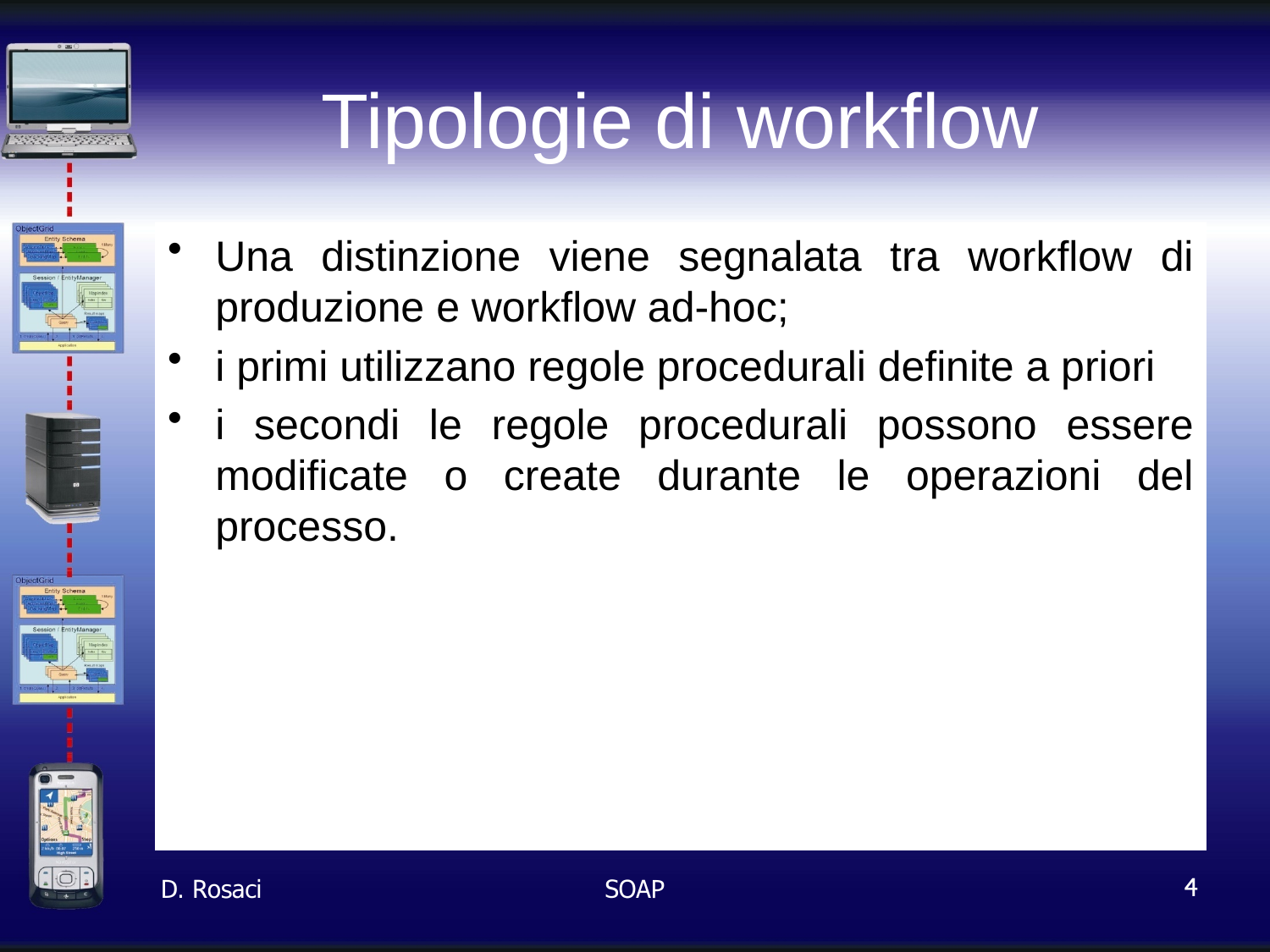

# Tipologie di workflow
Una distinzione viene segnalata tra workflow di produzione e workflow ad-hoc;
i primi utilizzano regole procedurali definite a priori
i secondi le regole procedurali possono essere modificate o create durante le operazioni del processo.
D. Rosaci
SOAP